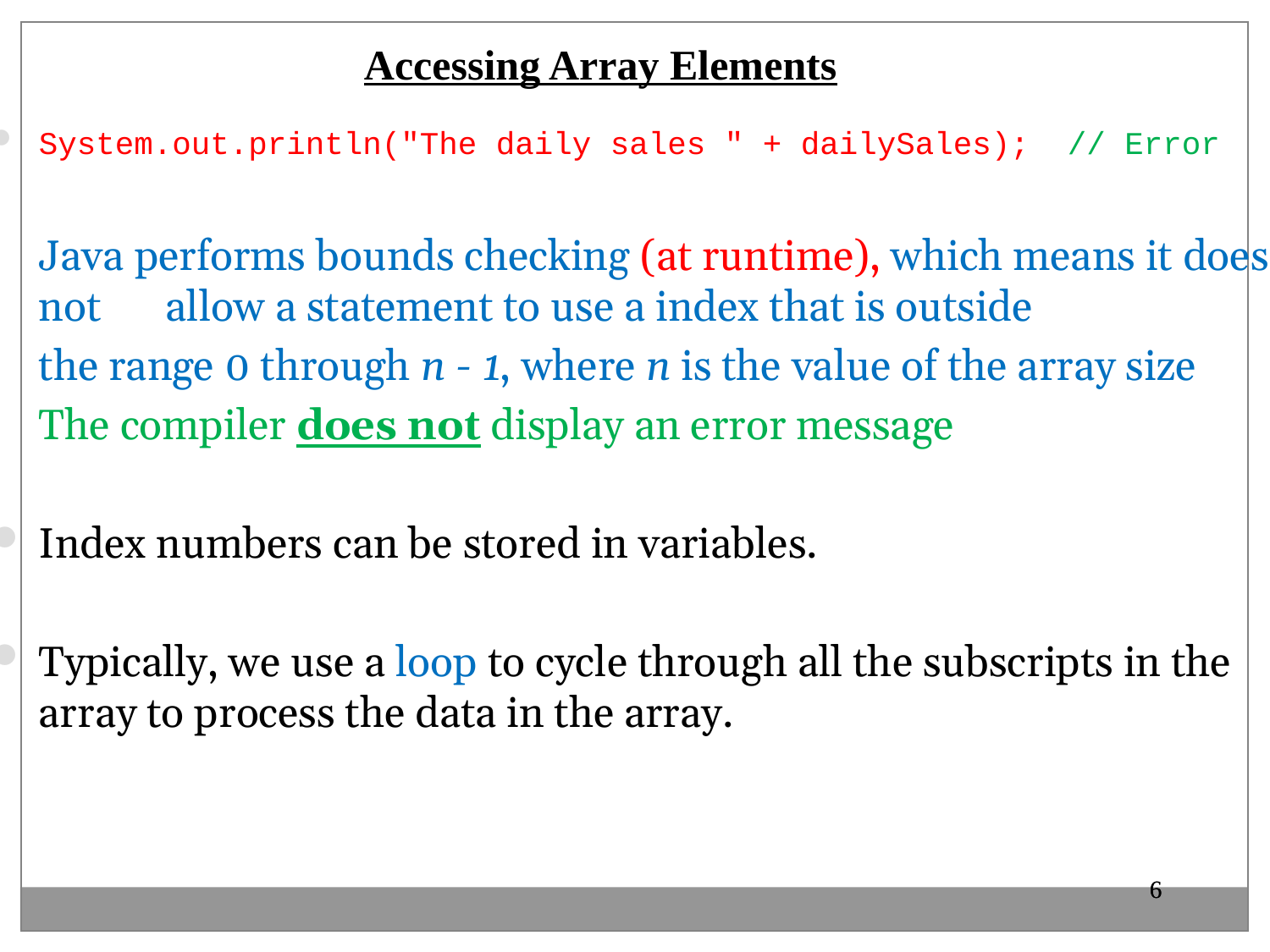

Accessing Array Elements
System.out.println("The daily sales " + dailySales);  // Error

	Java performs bounds checking (at runtime), which means it does not 	allow a statement to use a index that is outside
	the range 0 through n - 1, where n is the value of the array size
	The compiler does not display an error message

Index numbers can be stored in variables.

Typically, we use a loop to cycle through all the subscripts in the array to process the data in the array.

6
6